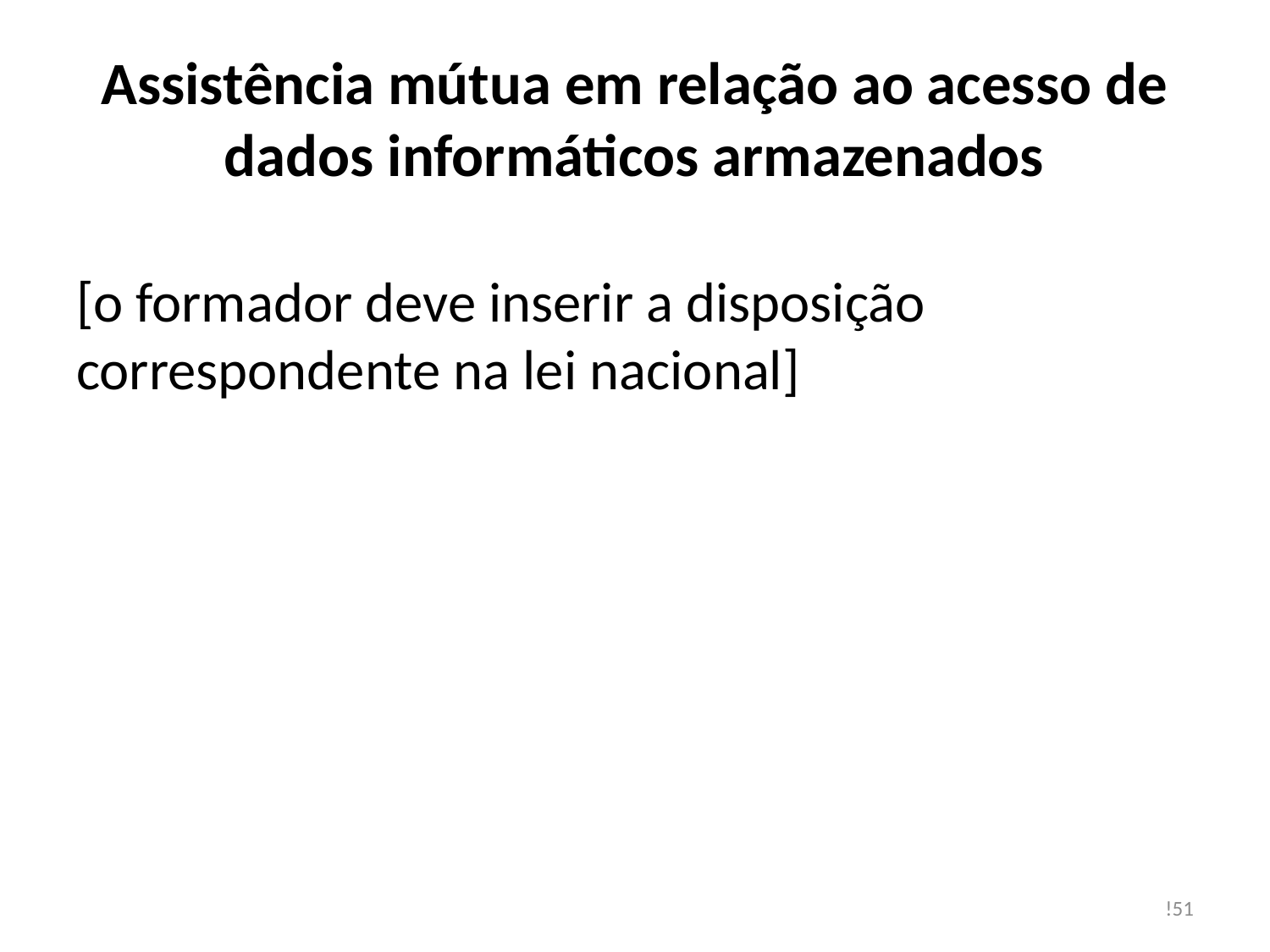

# Assistência mútua em relação ao acesso de dados informáticos armazenados
[o formador deve inserir a disposição correspondente na lei nacional]
!51